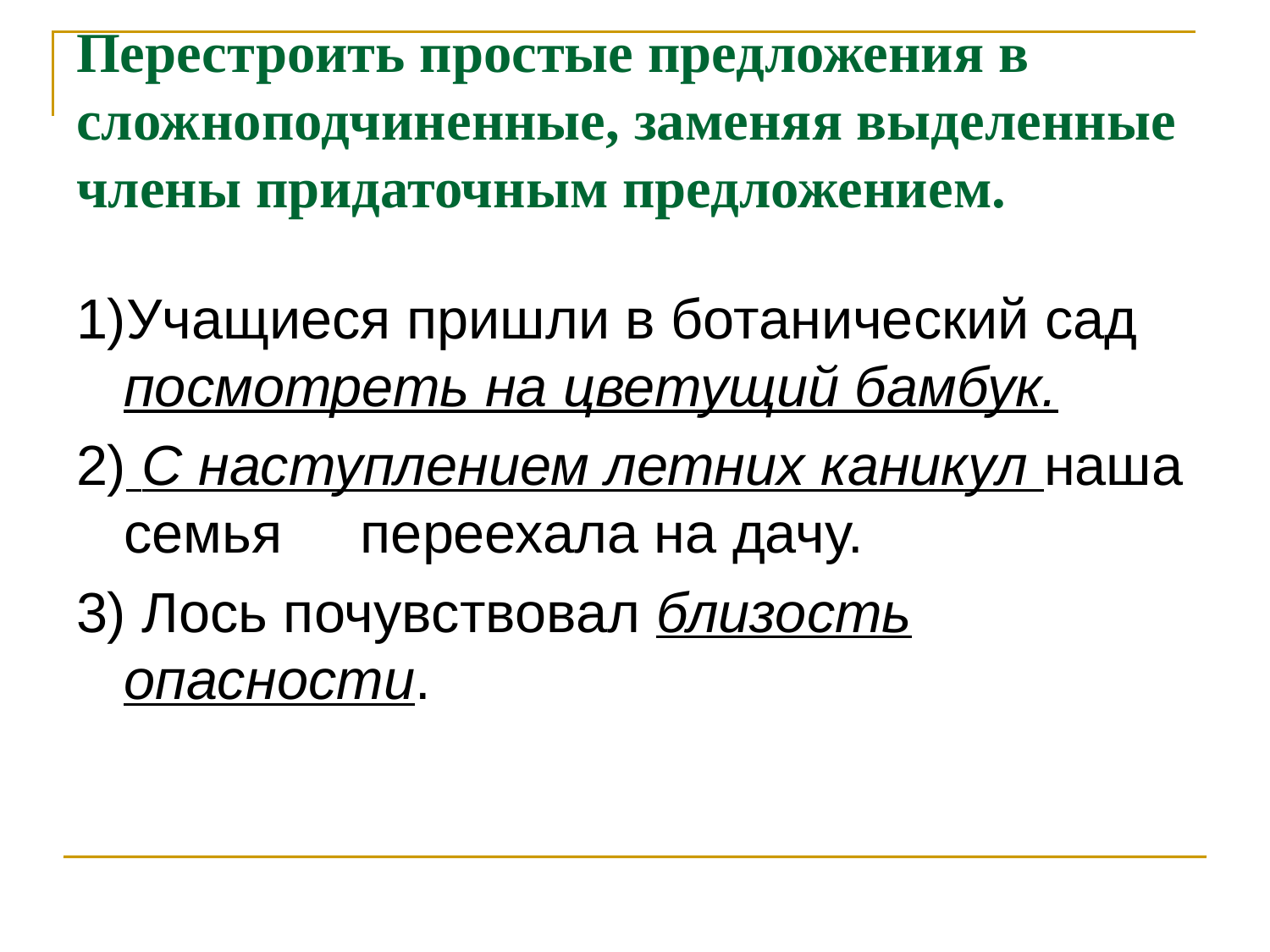

Перестроить простые предложения в сложноподчиненные, заменяя выделенные члены придаточным предложением.
1)Учащиеся пришли в ботанический сад посмотреть на цветущий бамбук.
2) С наступлением летних каникул наша семья     переехала на дачу.
3) Лось почувствовал близость опасности.